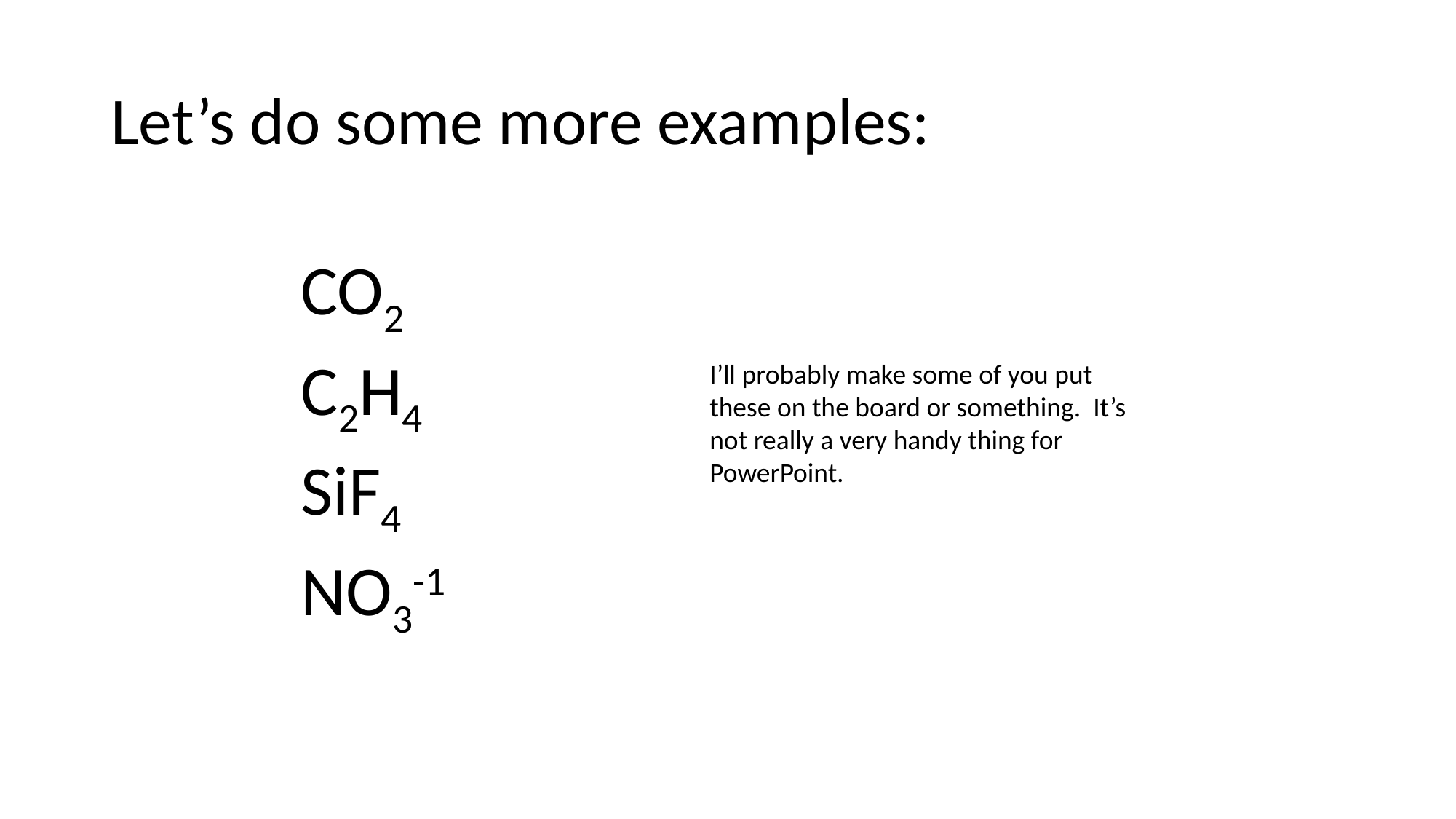

# Let’s do some more examples:
CO2
C2H4
SiF4
NO3-1
I’ll probably make some of you put these on the board or something.  It’s not really a very handy thing for PowerPoint.